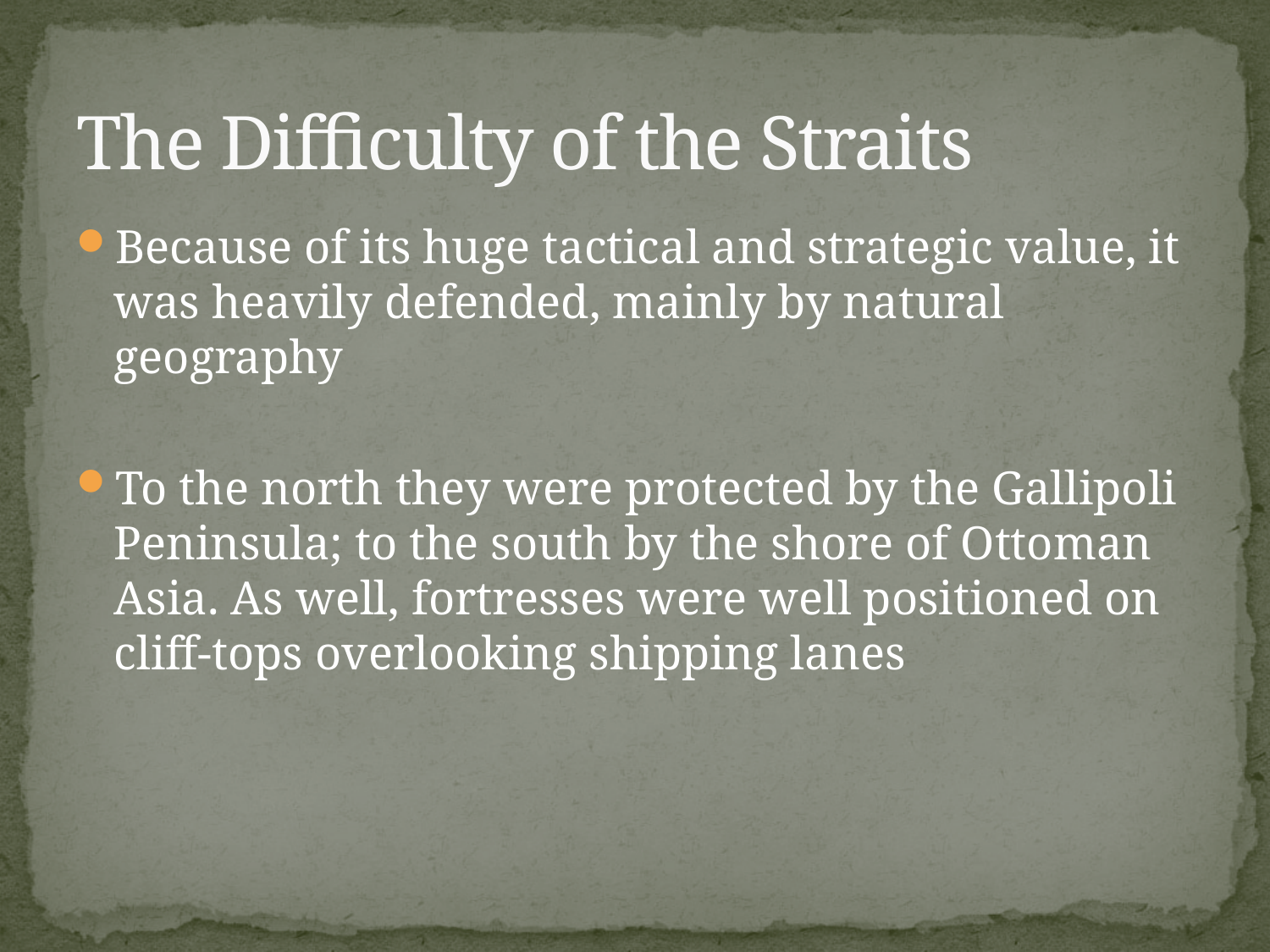

# The Difficulty of the Straits
Because of its huge tactical and strategic value, it was heavily defended, mainly by natural geography

To the north they were protected by the Gallipoli Peninsula; to the south by the shore of Ottoman Asia. As well, fortresses were well positioned on cliff-tops overlooking shipping lanes